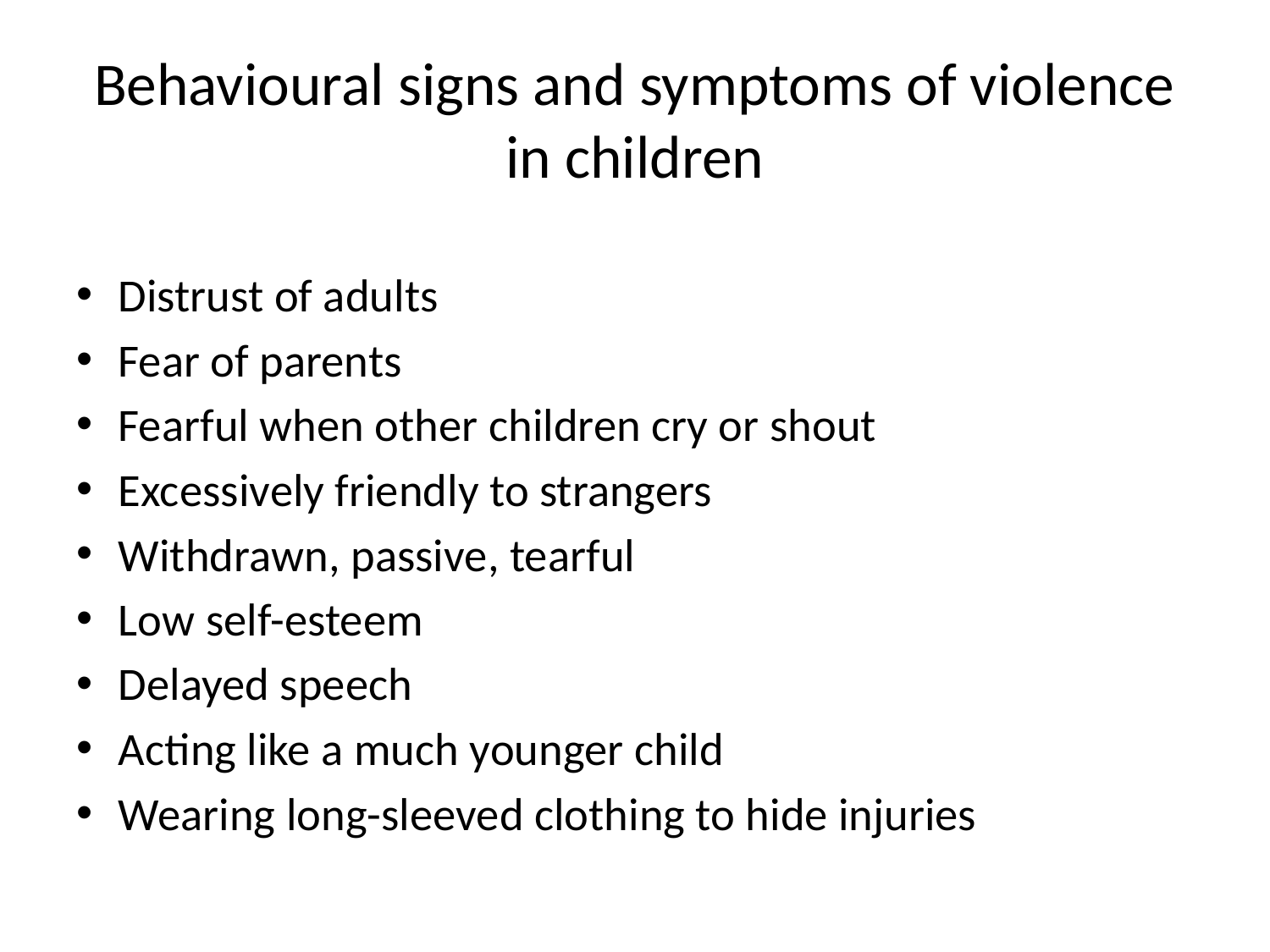

# Behavioural signs and symptoms of violence in children
Distrust of adults
Fear of parents
Fearful when other children cry or shout
Excessively friendly to strangers
Withdrawn, passive, tearful
Low self-esteem
Delayed speech
Acting like a much younger child
Wearing long-sleeved clothing to hide injuries